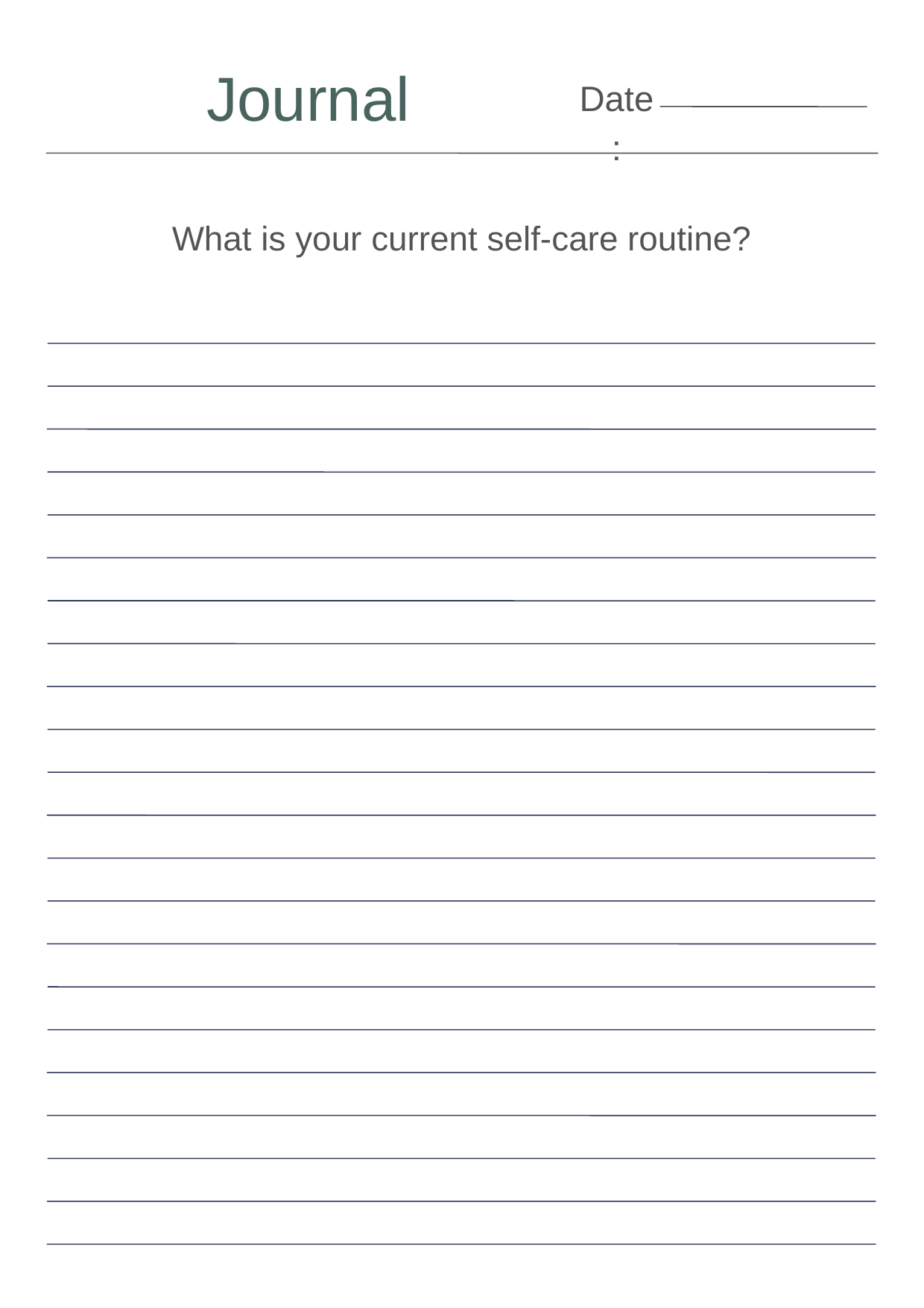

Journal
Date:

What is your current self-care routine?